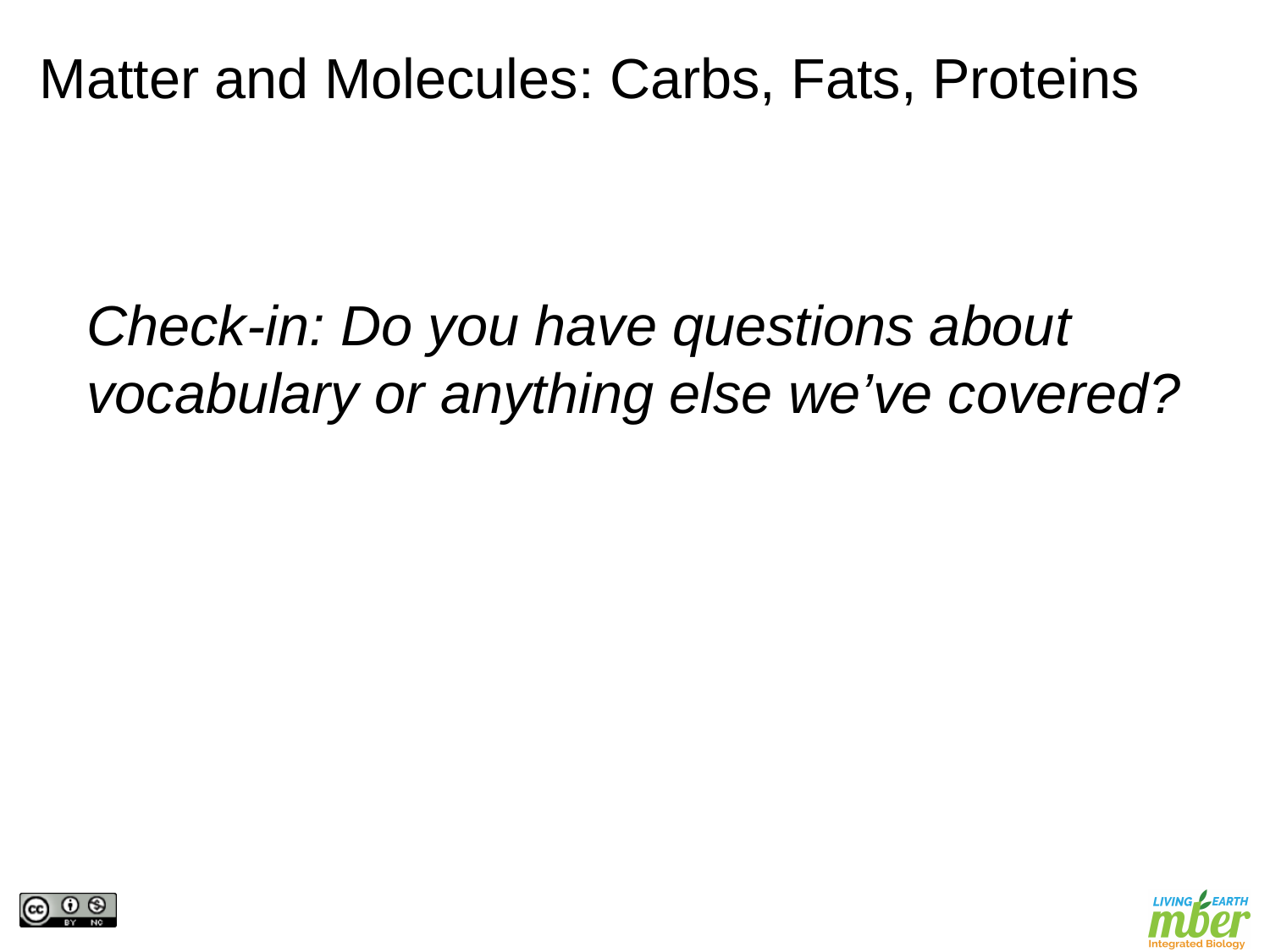

Matter and Molecules: Carbs, Fats, Proteins
Check-in: Do you have questions about vocabulary or anything else we’ve covered?